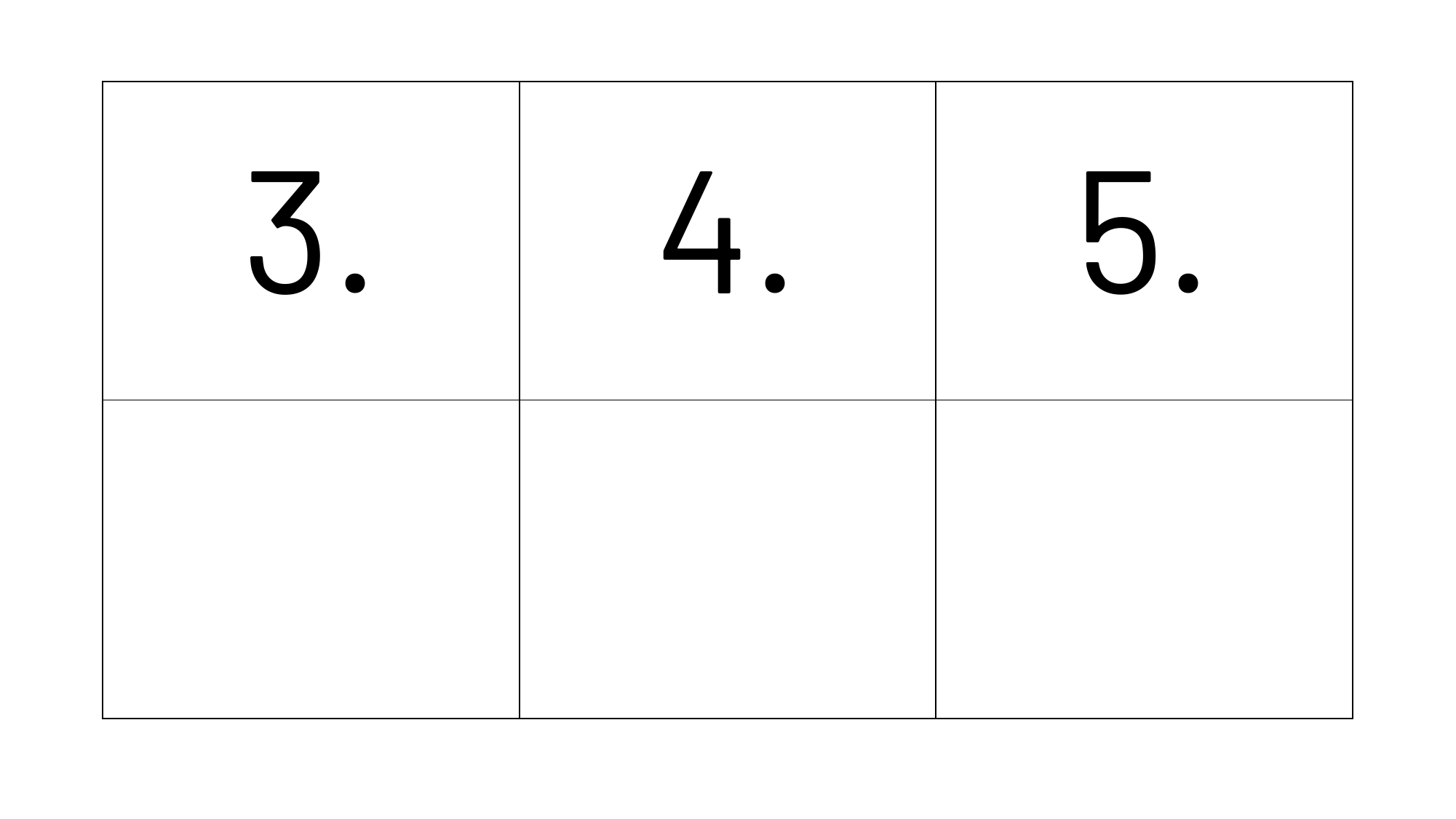

| 3. | 4. | 5. |
| --- | --- | --- |
|  |  |  |